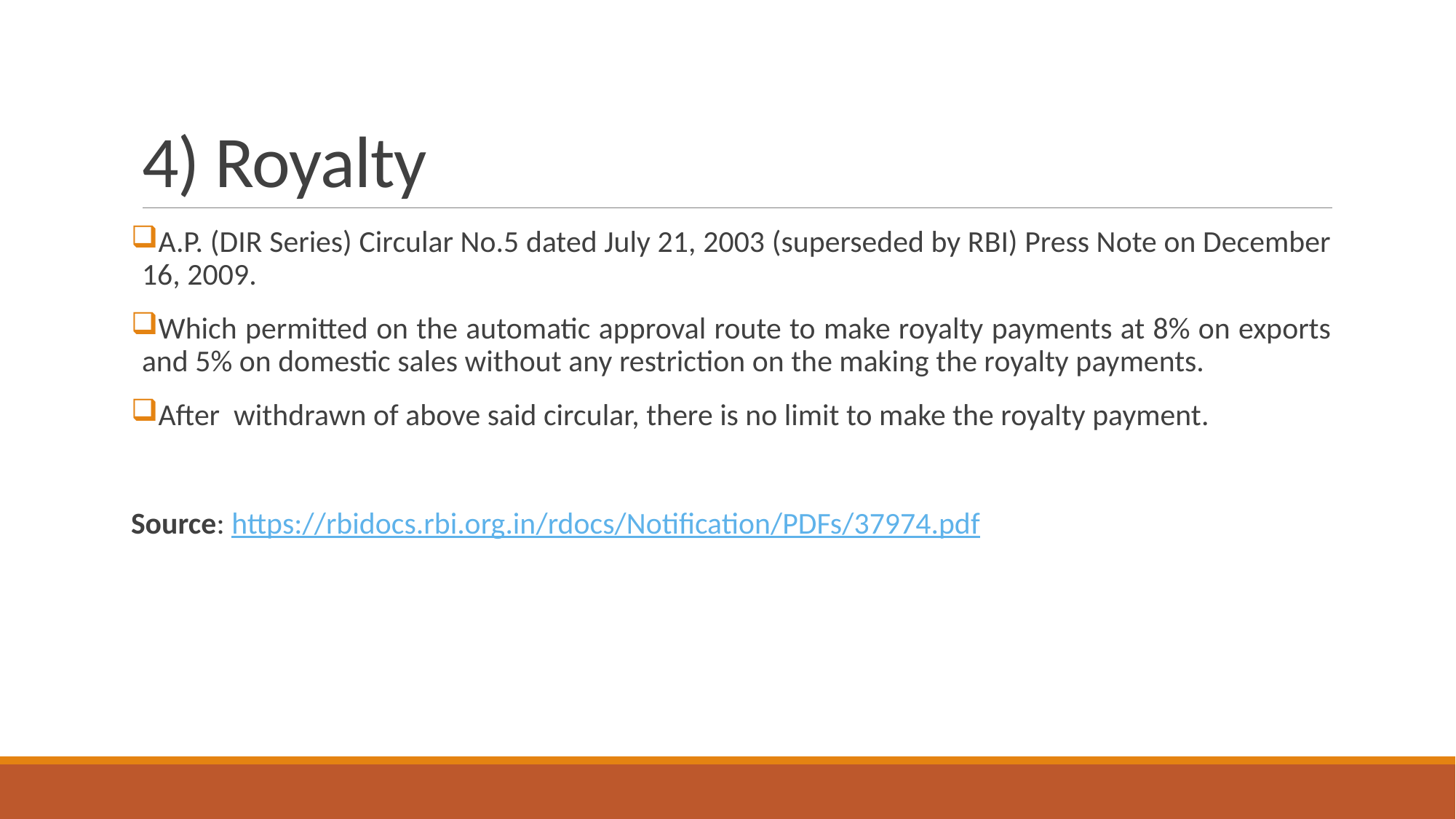

# 4) Royalty
A.P. (DIR Series) Circular No.5 dated July 21, 2003 (superseded by RBI) Press Note on December 16, 2009.
Which permitted on the automatic approval route to make royalty payments at 8% on exports and 5% on domestic sales without any restriction on the making the royalty payments.
After  withdrawn of above said circular, there is no limit to make the royalty payment.

Source: https://rbidocs.rbi.org.in/rdocs/Notification/PDFs/37974.pdf